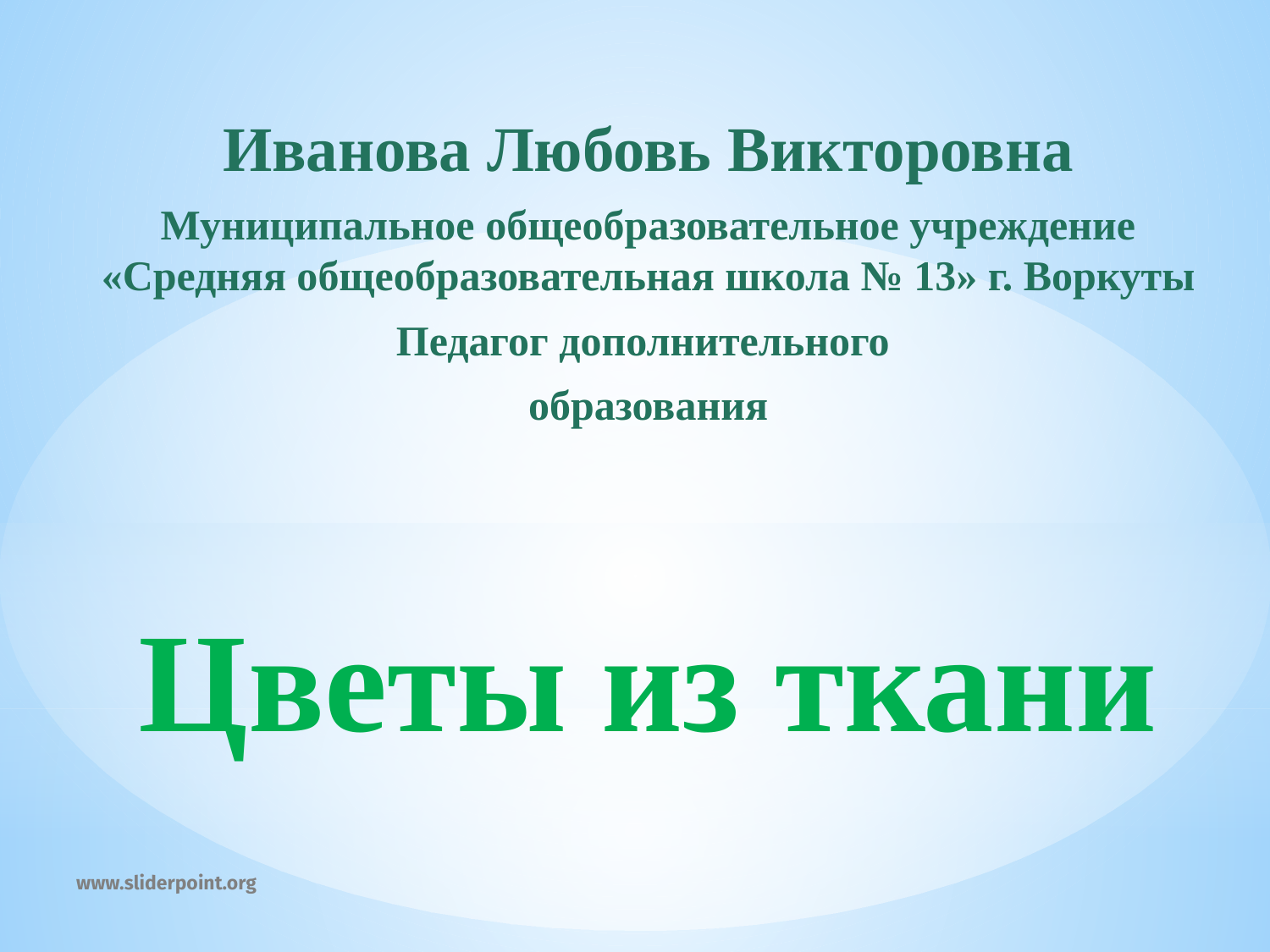

Иванова Любовь Викторовна
Муниципальное общеобразовательное учреждение «Средняя общеобразовательная школа № 13» г. Воркуты
Педагог дополнительного
образования

Цветы из ткани
www.sliderpoint.org